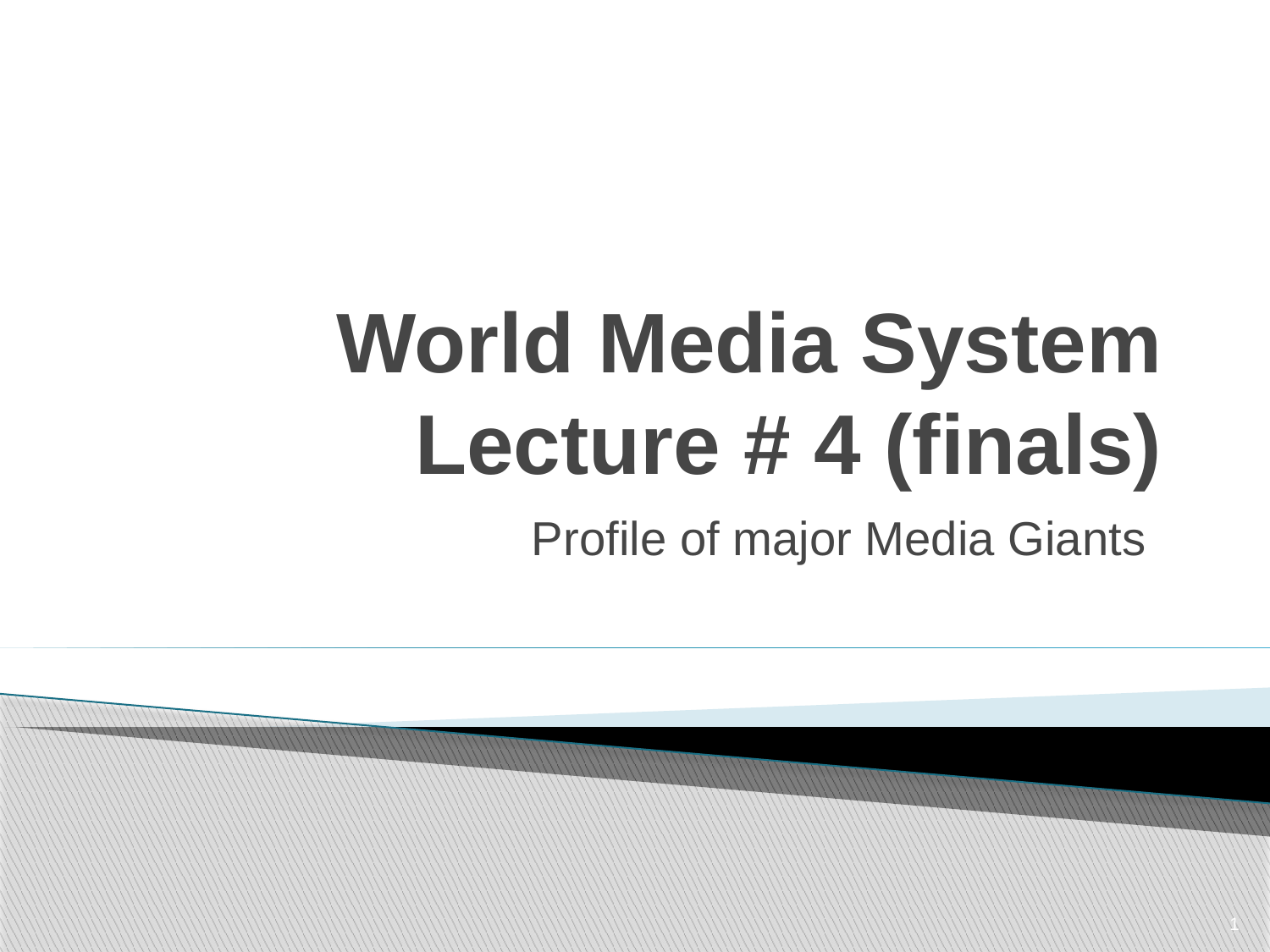

# World Media System Lecture # 4 (finals)
Profile of major Media Giants
1